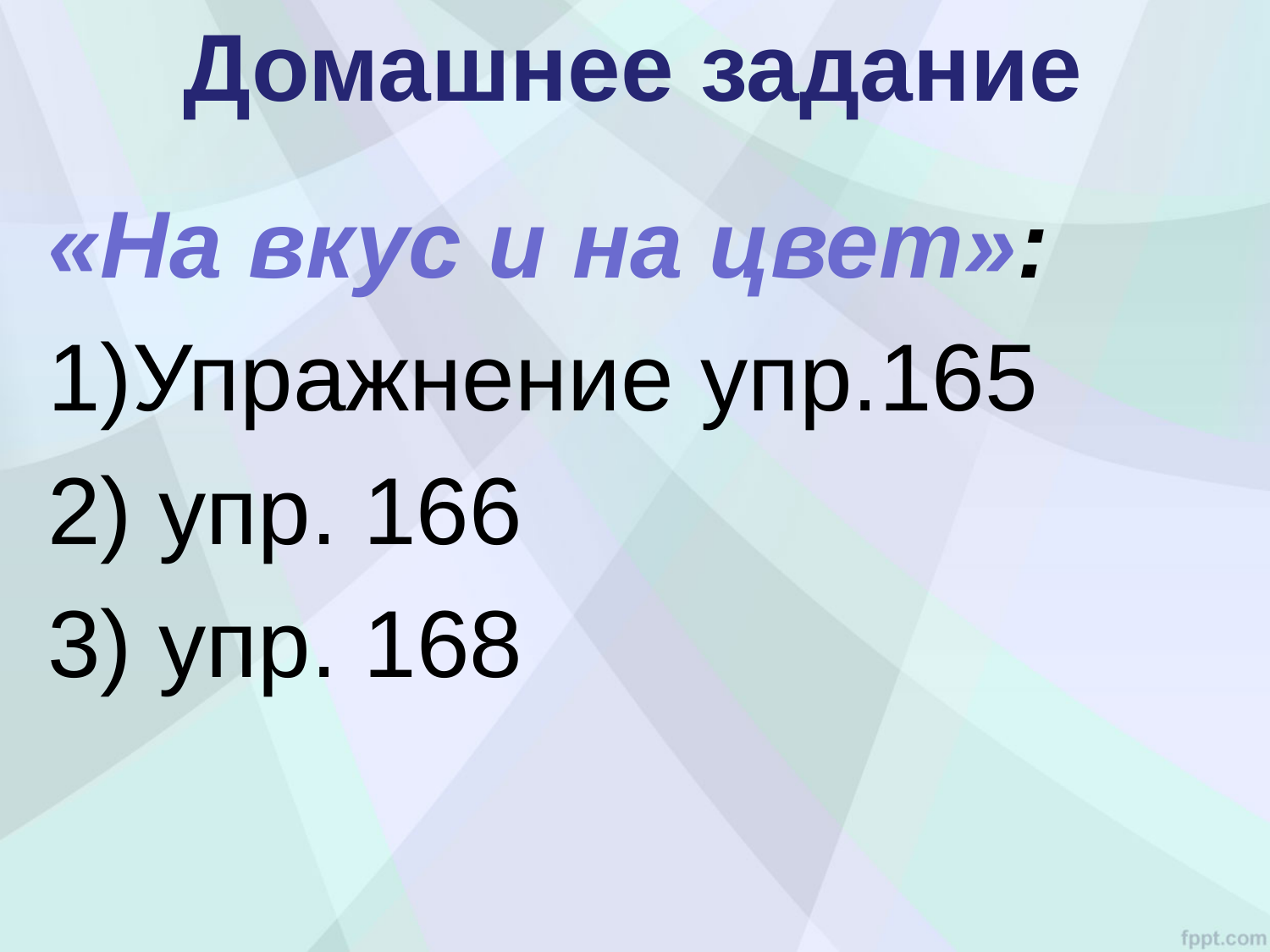

# Домашнее задание
«На вкус и на цвет»:
Упражнение упр.165
 упр. 166
3) упр. 168